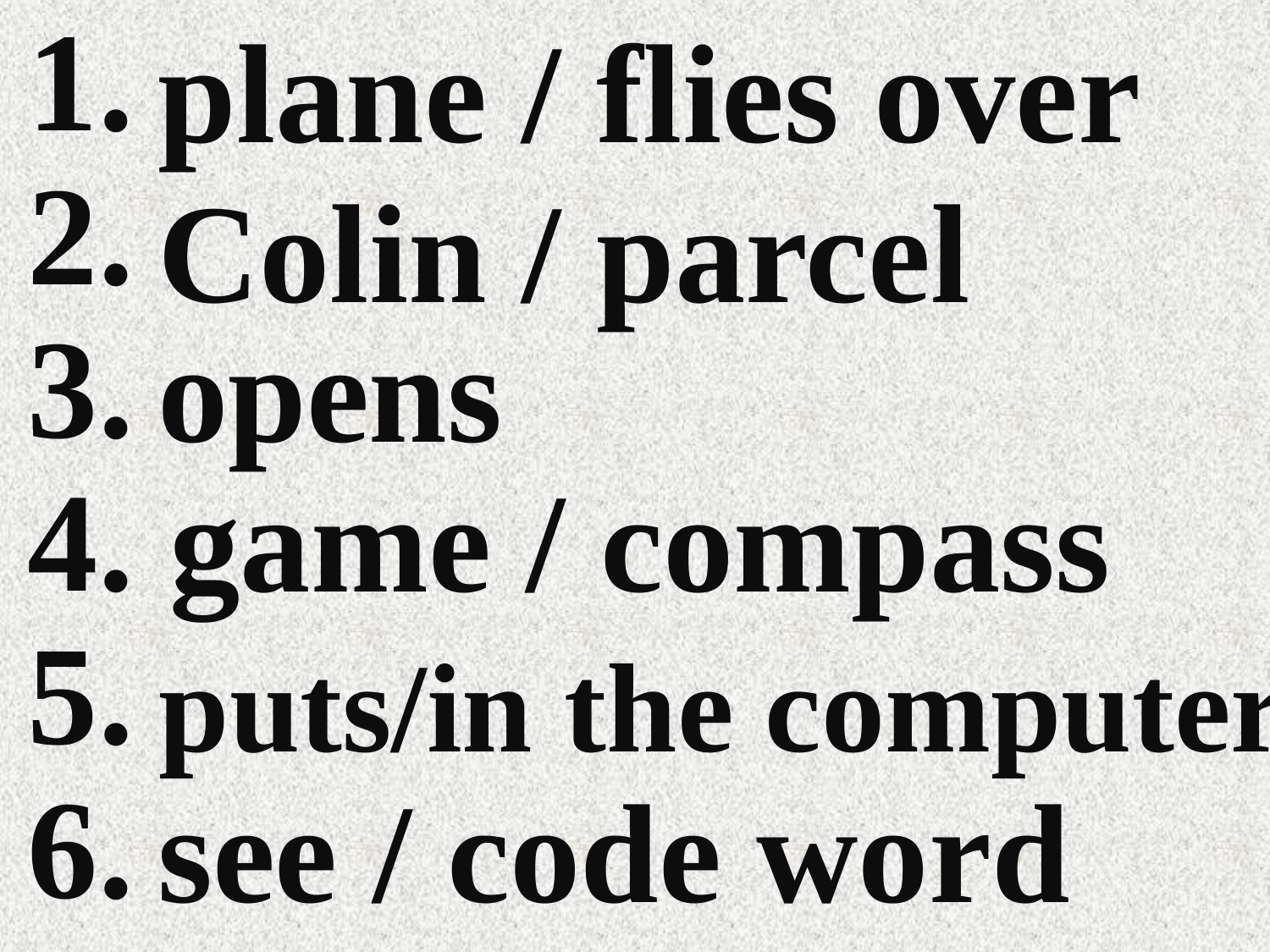

plane / flies over
1.
2.
3.
4.
5.
6.
Colin / parcel
opens
game / compass
puts/in the computer
see / code word